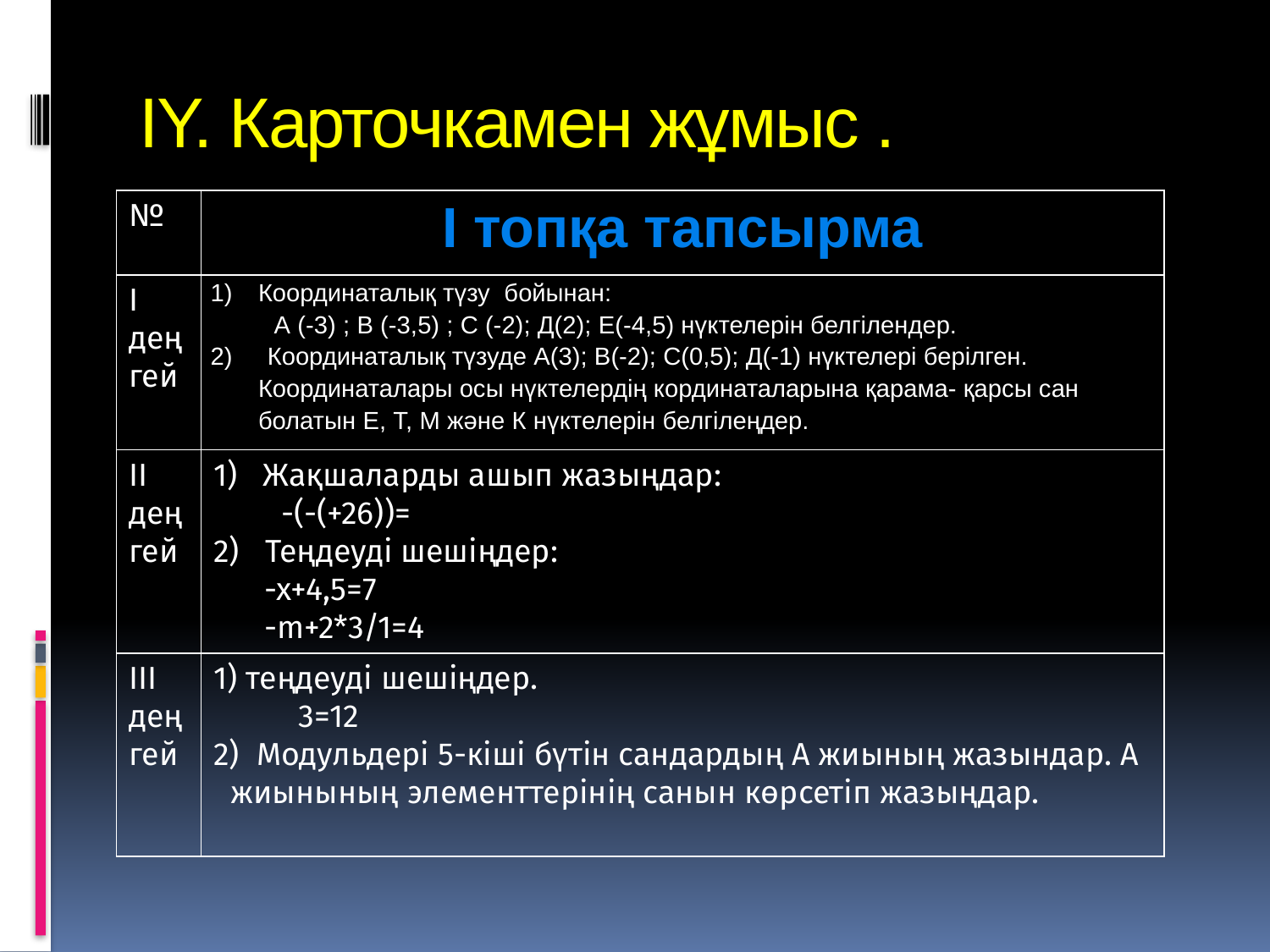

# ІY. Карточкамен жұмыс .
| № | І топқа тапсырма |
| --- | --- |
| І деңгей | Координаталық түзу бойынан: А (-3) ; В (-3,5) ; С (-2); Д(2); Е(-4,5) нүктелерін белгілендер. 2) Координаталық түзуде А(3); В(-2); С(0,5); Д(-1) нүктелері берілген. Координаталары осы нүктелердің кординаталарына қарама- қарсы сан болатын Е, Т, М және К нүктелерін белгілеңдер. |
| ІІ деңгей | 1) Жақшаларды ашып жазыңдар: -(-(+26))= 2) Теңдеуді шешіңдер: -х+4,5=7 -m+2\*3/1=4 |
| ІІІ деңгей | 1) теңдеуді шешіңдер. 3=12 2) Модульдері 5-кіші бүтін сандардың А жиының жазындар. А жиынының элементтерінің санын көрсетіп жазыңдар. |